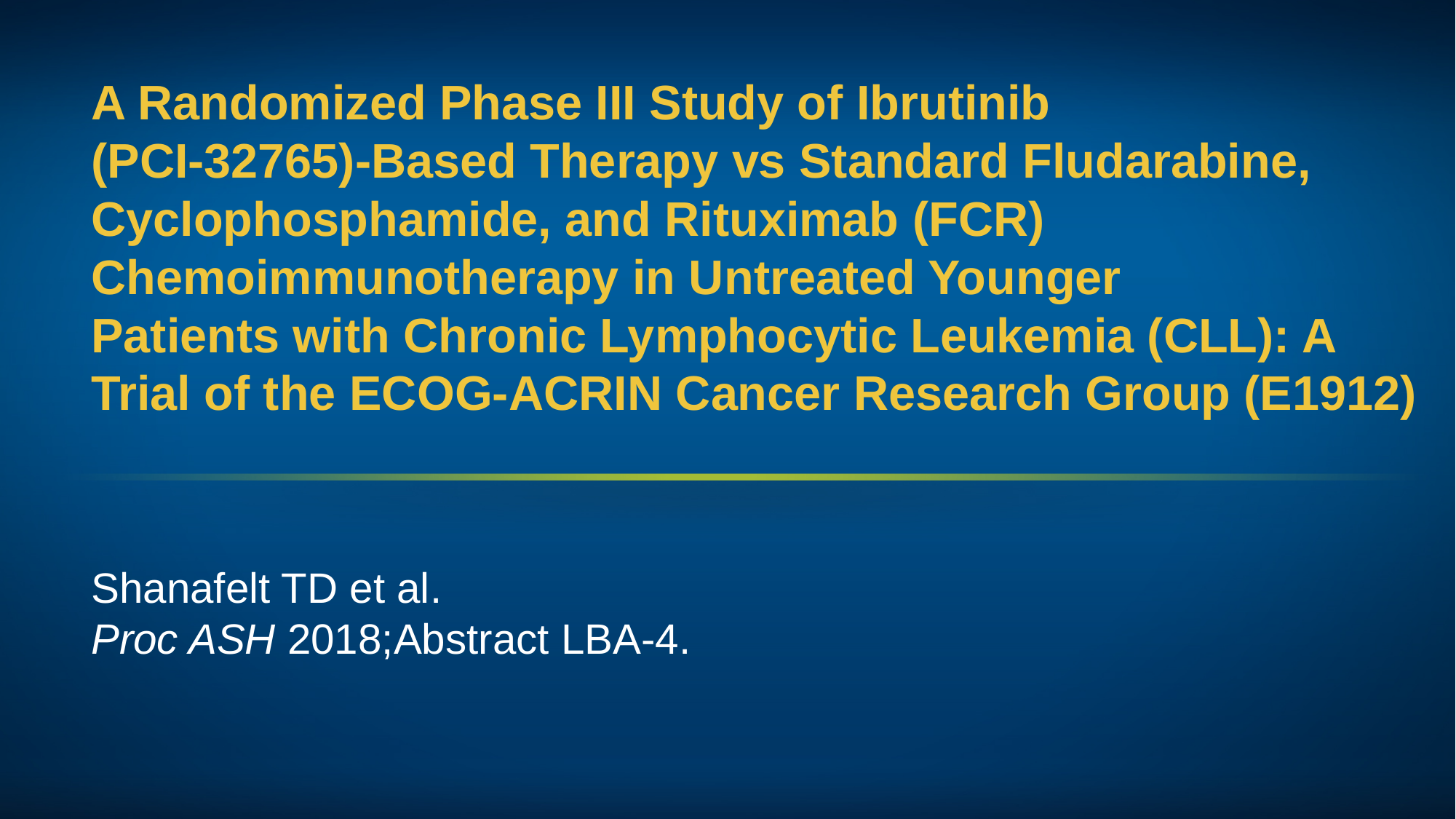

# A Randomized Phase III Study of Ibrutinib (PCI-32765)-Based Therapy vs Standard Fludarabine, Cyclophosphamide, and Rituximab (FCR) Chemoimmunotherapy in Untreated Younger Patients with Chronic Lymphocytic Leukemia (CLL): A Trial of the ECOG-ACRIN Cancer Research Group (E1912)
Shanafelt TD et al.
Proc ASH 2018;Abstract LBA-4.